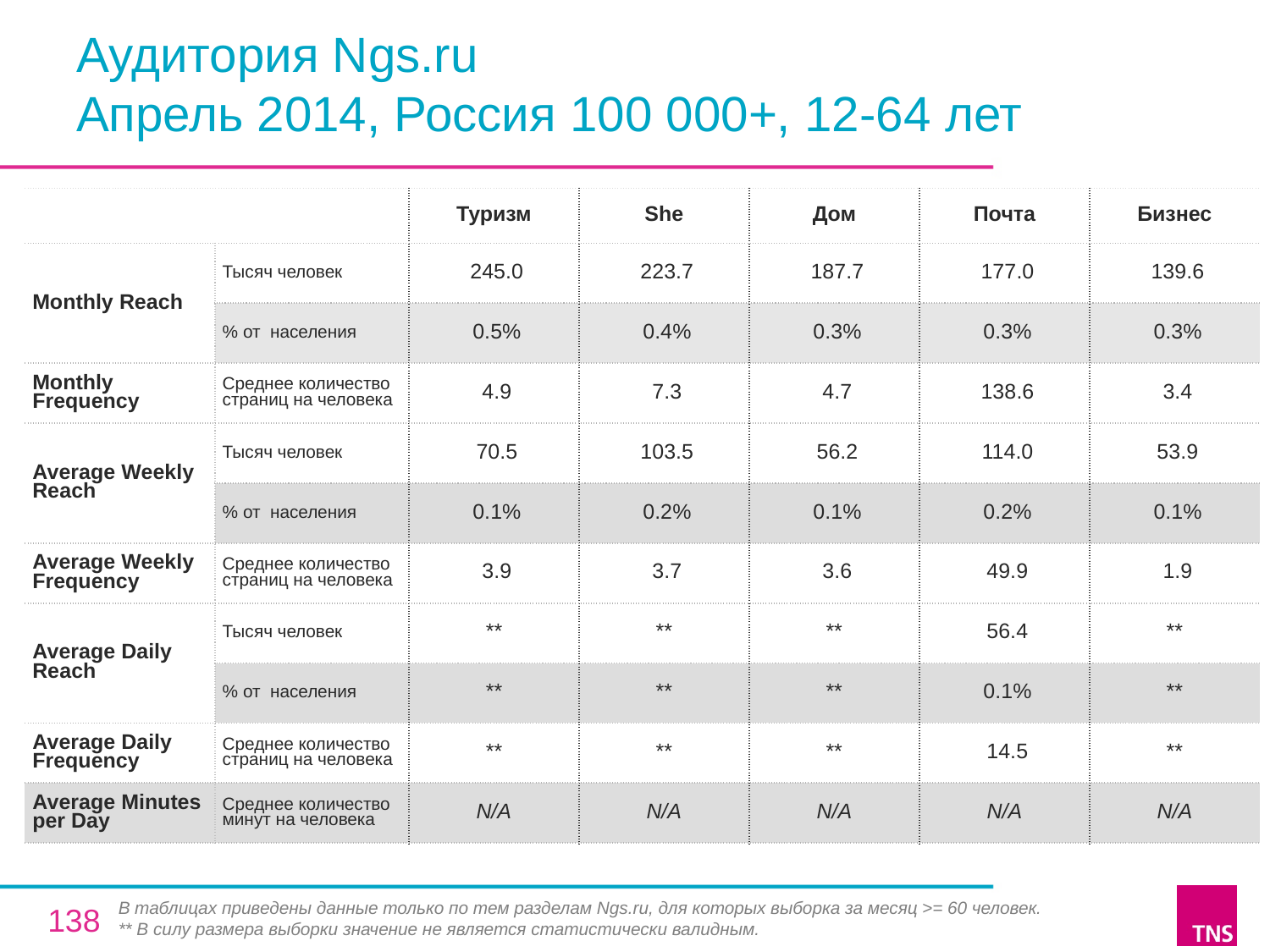

# Аудитория Ngs.ru Апрель 2014, Россия 100 000+, 12-64 лет
|  |  | Туризм | She | Дом | Почта | Бизнес |
| --- | --- | --- | --- | --- | --- | --- |
| Monthly Reach | Тысяч человек | 245.0 | 223.7 | 187.7 | 177.0 | 139.6 |
|  | % от населения | 0.5% | 0.4% | 0.3% | 0.3% | 0.3% |
| Monthly Frequency | Среднее количество страниц на человека | 4.9 | 7.3 | 4.7 | 138.6 | 3.4 |
| Average Weekly Reach | Тысяч человек | 70.5 | 103.5 | 56.2 | 114.0 | 53.9 |
|  | % от населения | 0.1% | 0.2% | 0.1% | 0.2% | 0.1% |
| Average Weekly Frequency | Среднее количество страниц на человека | 3.9 | 3.7 | 3.6 | 49.9 | 1.9 |
| Average Daily Reach | Тысяч человек | \*\* | \*\* | \*\* | 56.4 | \*\* |
|  | % от населения | \*\* | \*\* | \*\* | 0.1% | \*\* |
| Average Daily Frequency | Среднее количество страниц на человека | \*\* | \*\* | \*\* | 14.5 | \*\* |
| Average Minutes per Day | Среднее количество минут на человека | N/A | N/A | N/A | N/A | N/A |
В таблицах приведены данные только по тем разделам Ngs.ru, для которых выборка за месяц >= 60 человек.
** В силу размера выборки значение не является статистически валидным.
138